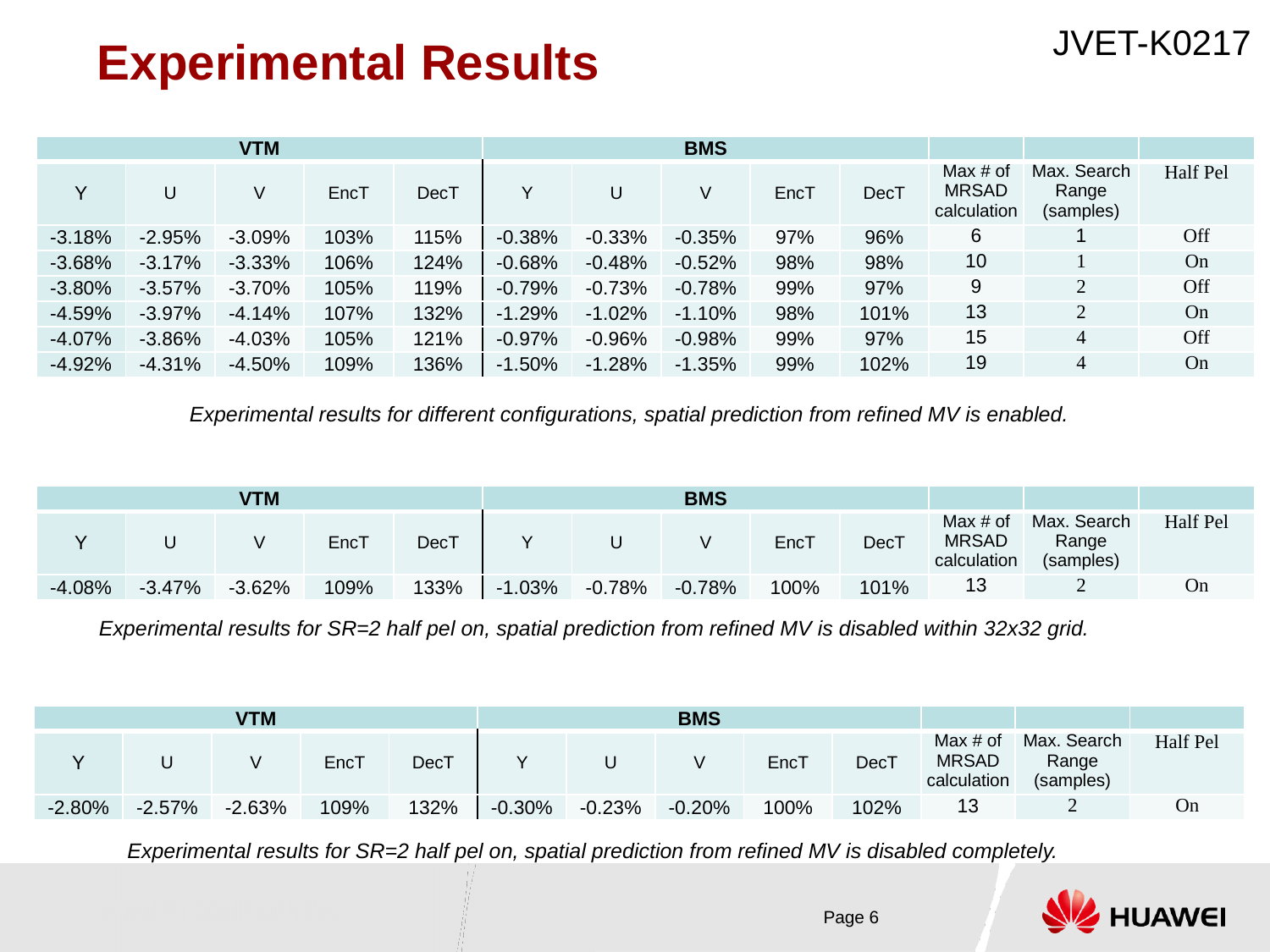

# Experimental Results
| VTM |  |  |  |  | BMS |  |  |  |  |  |  |  |
| --- | --- | --- | --- | --- | --- | --- | --- | --- | --- | --- | --- | --- |
| Y | U | V | EncT | DecT | Y | U | V | EncT | DecT | Max # of MRSAD calculation | Max. Search Range (samples) | Half Pel |
| -3.18% | -2.95% | -3.09% | 103% | 115% | -0.38% | -0.33% | -0.35% | 97% | 96% | 6 | 1 | Off |
| -3.68% | -3.17% | -3.33% | 106% | 124% | -0.68% | -0.48% | -0.52% | 98% | 98% | 10 | 1 | On |
| -3.80% | -3.57% | -3.70% | 105% | 119% | -0.79% | -0.73% | -0.78% | 99% | 97% | 9 | 2 | Off |
| -4.59% | -3.97% | -4.14% | 107% | 132% | -1.29% | -1.02% | -1.10% | 98% | 101% | 13 | 2 | On |
| -4.07% | -3.86% | -4.03% | 105% | 121% | -0.97% | -0.96% | -0.98% | 99% | 97% | 15 | 4 | Off |
| -4.92% | -4.31% | -4.50% | 109% | 136% | -1.50% | -1.28% | -1.35% | 99% | 102% | 19 | 4 | On |
Experimental results for different configurations, spatial prediction from refined MV is enabled.
| VTM |  |  |  |  | BMS |  |  |  |  |  |  |  |
| --- | --- | --- | --- | --- | --- | --- | --- | --- | --- | --- | --- | --- |
| Y | U | V | EncT | DecT | Y | U | V | EncT | DecT | Max # of MRSAD calculation | Max. Search Range (samples) | Half Pel |
| -4.08% | -3.47% | -3.62% | 109% | 133% | -1.03% | -0.78% | -0.78% | 100% | 101% | 13 | 2 | On |
Experimental results for SR=2 half pel on, spatial prediction from refined MV is disabled within 32x32 grid.
| VTM |  |  |  |  | BMS |  |  |  |  |  |  |  |
| --- | --- | --- | --- | --- | --- | --- | --- | --- | --- | --- | --- | --- |
| Y | U | V | EncT | DecT | Y | U | V | EncT | DecT | Max # of MRSAD calculation | Max. Search Range (samples) | Half Pel |
| -2.80% | -2.57% | -2.63% | 109% | 132% | -0.30% | -0.23% | -0.20% | 100% | 102% | 13 | 2 | On |
Experimental results for SR=2 half pel on, spatial prediction from refined MV is disabled completely.

Page 6